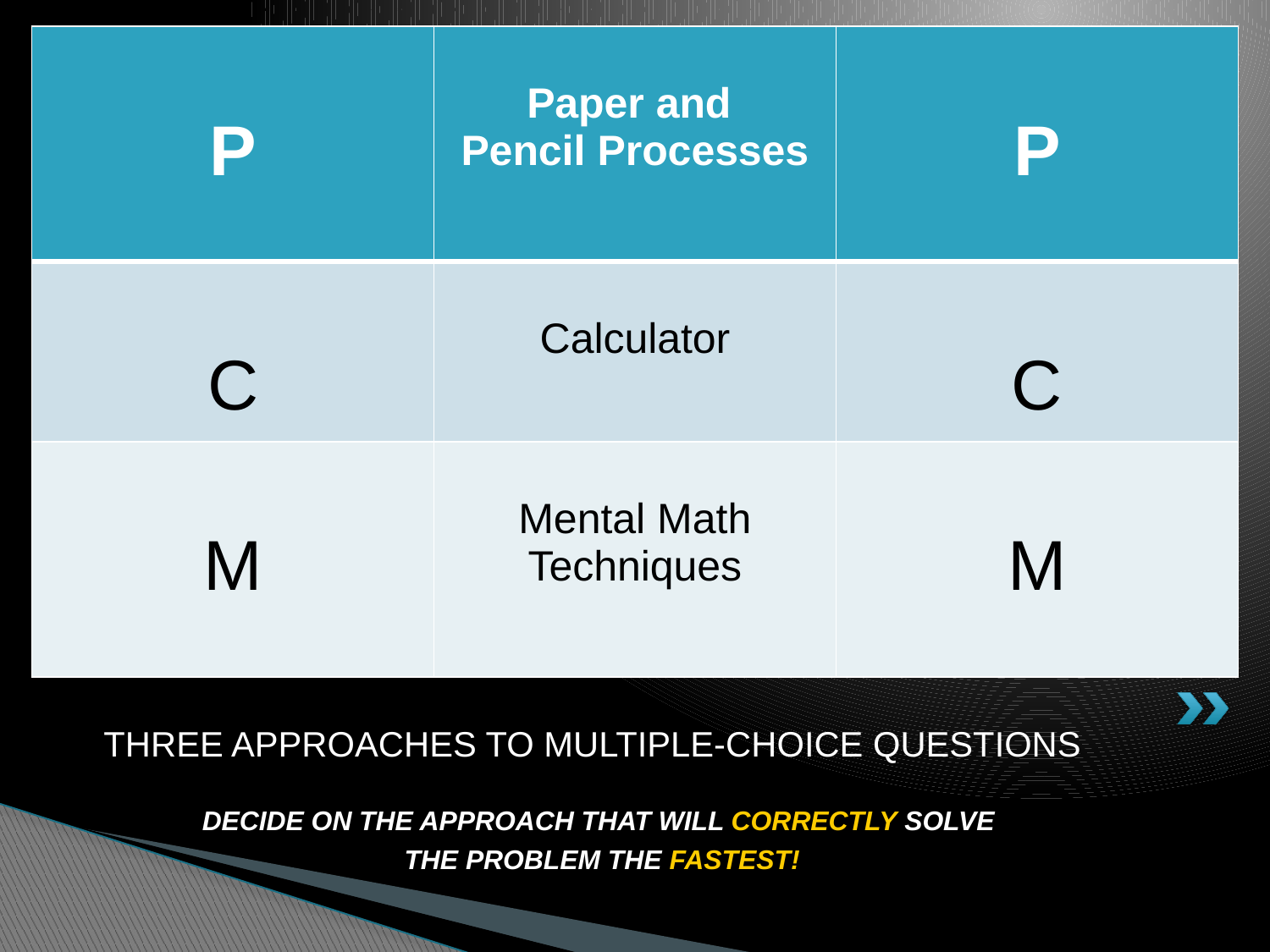

| P | Paper and Pencil Processes | P |
| --- | --- | --- |
| C | Calculator | C |
| M | Mental Math Techniques | M |
# THREE APPROACHES TO MULTIPLE-CHOICE QUESTIONS
DECIDE ON THE APPROACH THAT WILL CORRECTLY SOLVE
THE PROBLEM THE FASTEST!